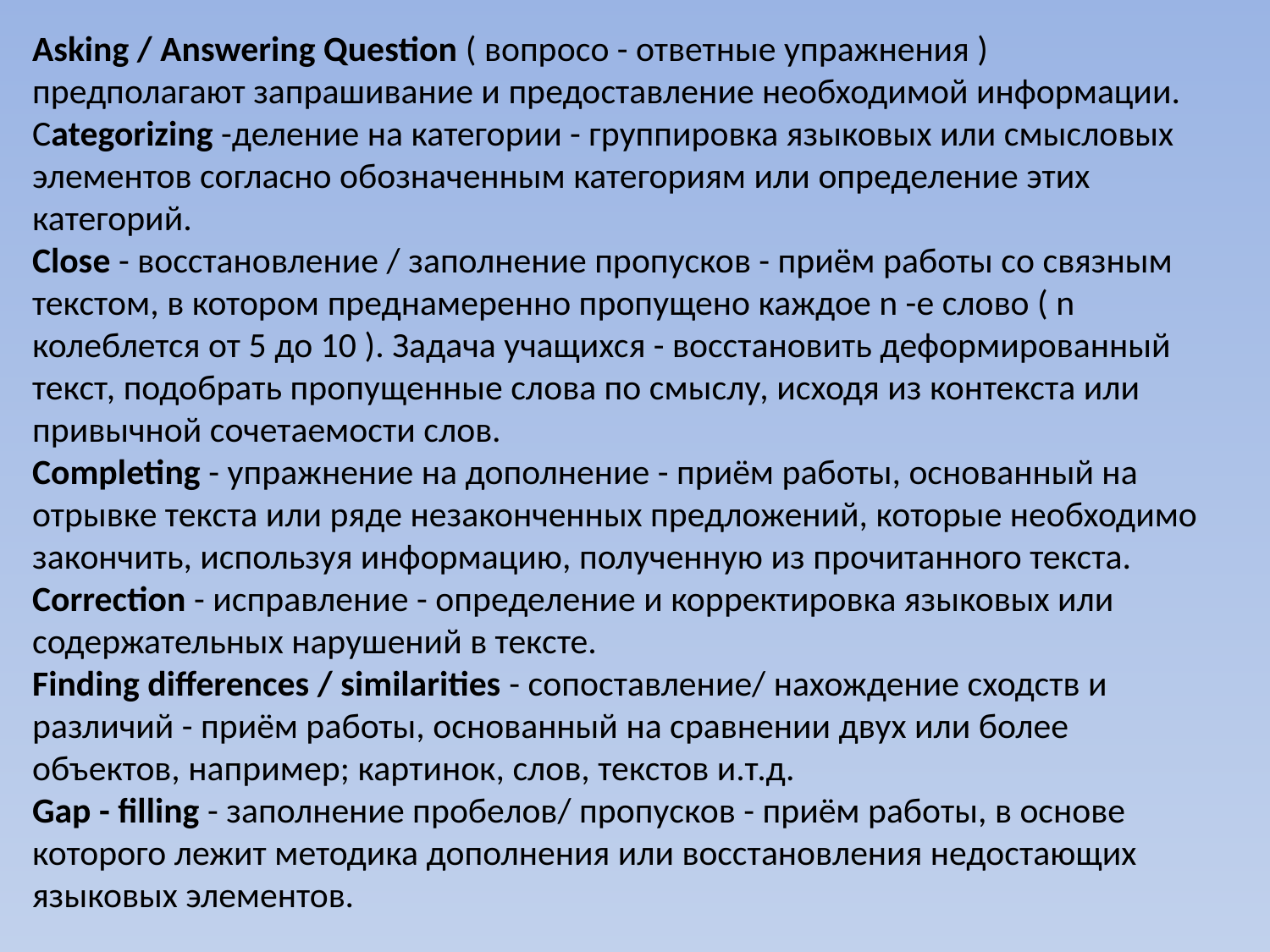

Asking / Answering Question ( вопросо - ответные упражнения ) предполагают запрашивание и предоставление необходимой информации.
Categorizing -деление на категории - группировка языковых или смысловых элементов согласно обозначенным категориям или определение этих категорий.
Close - восстановление / заполнение пропусков - приём работы со связным текстом, в котором преднамеренно пропущено каждое n -е слово ( n колеблется от 5 до 10 ). Задача учащихся - восстановить деформированный текст, подобрать пропущенные слова по смыслу, исходя из контекста или привычной сочетаемости слов.
Completing - упражнение на дополнение - приём работы, основанный на отрывке текста или ряде незаконченных предложений, которые необходимо закончить, используя информацию, полученную из прочитанного текста.
Correction - исправление - определение и корректировка языковых или содержательных нарушений в тексте.
Finding differences / similarities - сопоставление/ нахождение сходств и различий - приём работы, основанный на сравнении двух или более объектов, например; картинок, слов, текстов и.т.д.
Gap - filling - заполнение пробелов/ пропусков - приём работы, в основе которого лежит методика дополнения или восстановления недостающих языковых элементов.